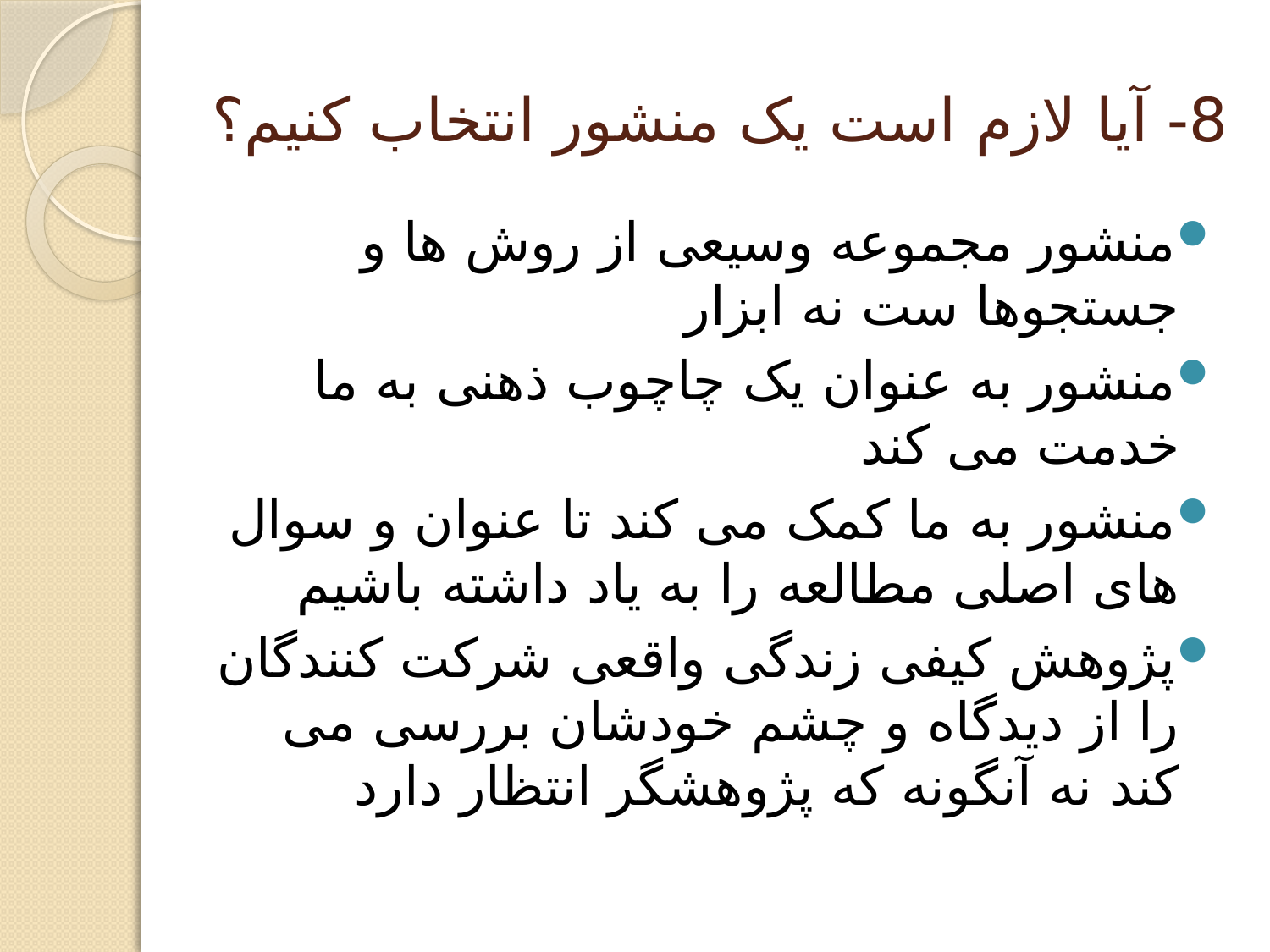

# 8- آیا لازم است یک منشور انتخاب کنیم؟
منشور مجموعه وسیعی از روش ها و جستجوها ست نه ابزار
منشور به عنوان یک چاچوب ذهنی به ما خدمت می کند
منشور به ما کمک می کند تا عنوان و سوال های اصلی مطالعه را به یاد داشته باشیم
پژوهش کیفی زندگی واقعی شرکت کنندگان را از دیدگاه و چشم خودشان بررسی می کند نه آنگونه که پژوهشگر انتظار دارد